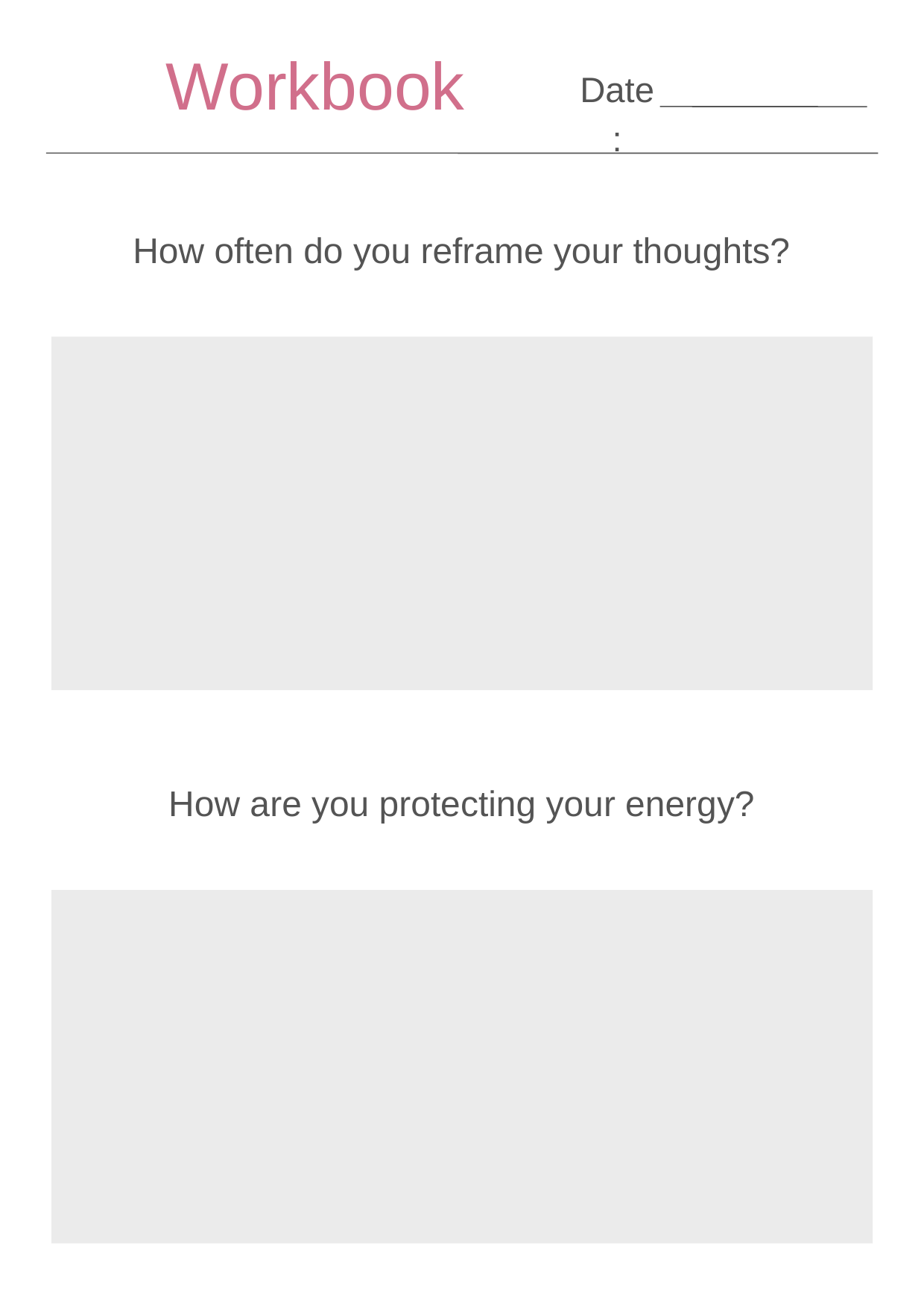

Workbook
Date:

How often do you reframe your thoughts?

How are you protecting your energy?